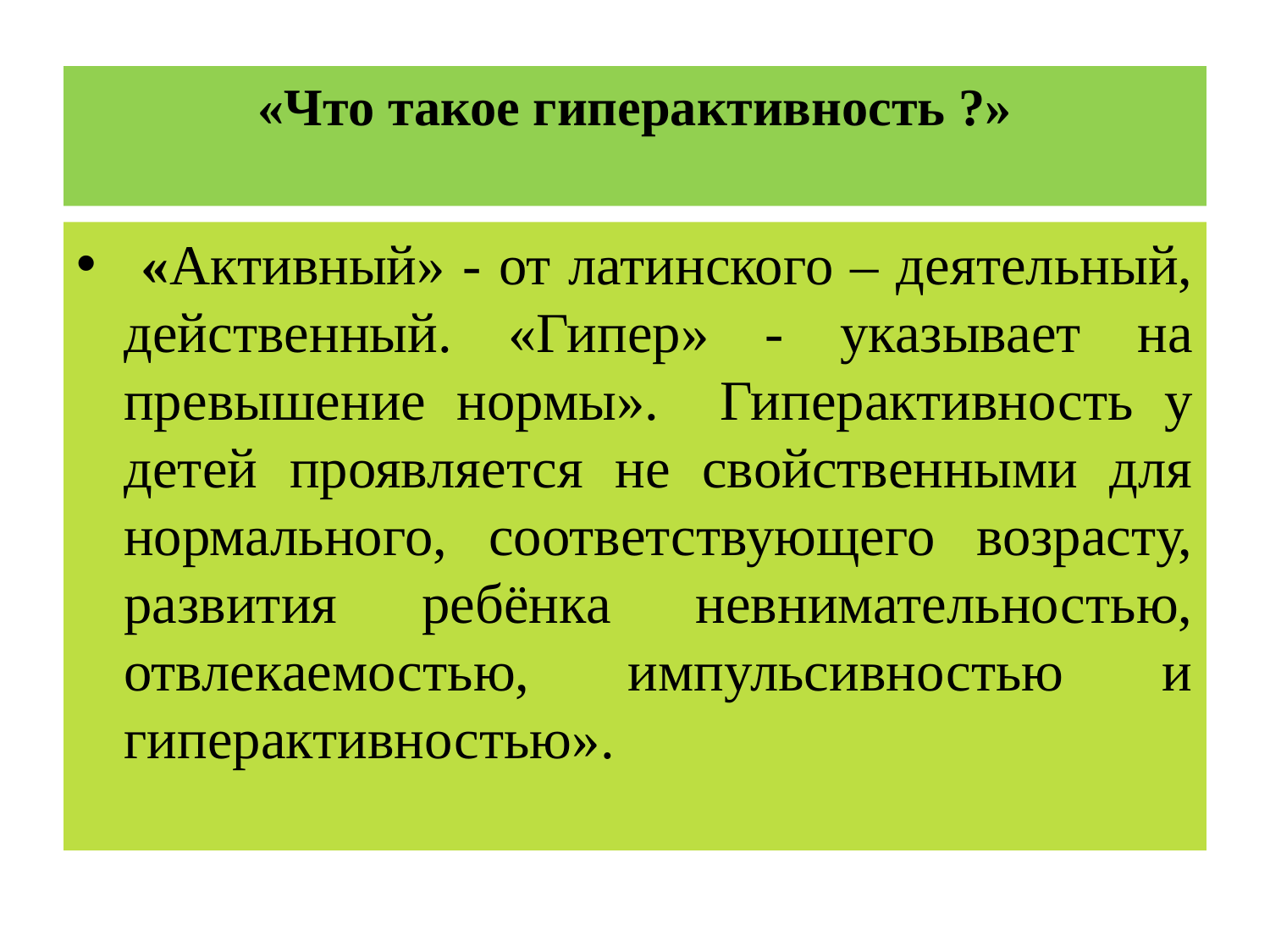

# «Что такое гиперактивность ?»
 «Активный» - от латинского – деятельный, действенный. «Гипер» - указывает на превышение нормы».  Гиперактивность у детей проявляется не свойственными для нормального, соответствующего возрасту, развития ребёнка невнимательностью, отвлекаемостью, импульсивностью и гиперактивностью».